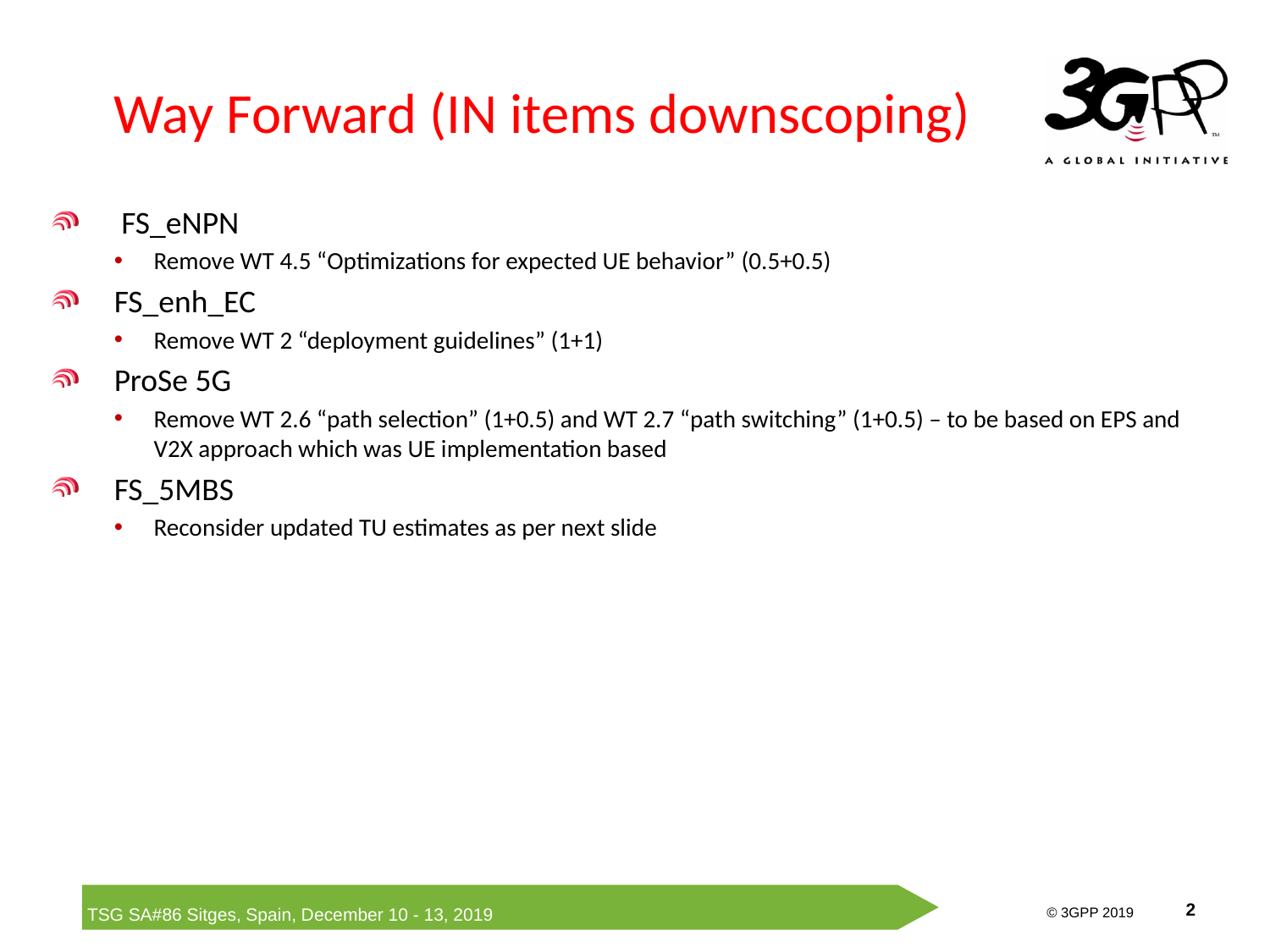

# Way Forward (IN items downscoping)
 FS_eNPN
Remove WT 4.5 “Optimizations for expected UE behavior” (0.5+0.5)
FS_enh_EC
Remove WT 2 “deployment guidelines” (1+1)
ProSe 5G
Remove WT 2.6 “path selection” (1+0.5) and WT 2.7 “path switching” (1+0.5) – to be based on EPS and V2X approach which was UE implementation based
FS_5MBS
Reconsider updated TU estimates as per next slide